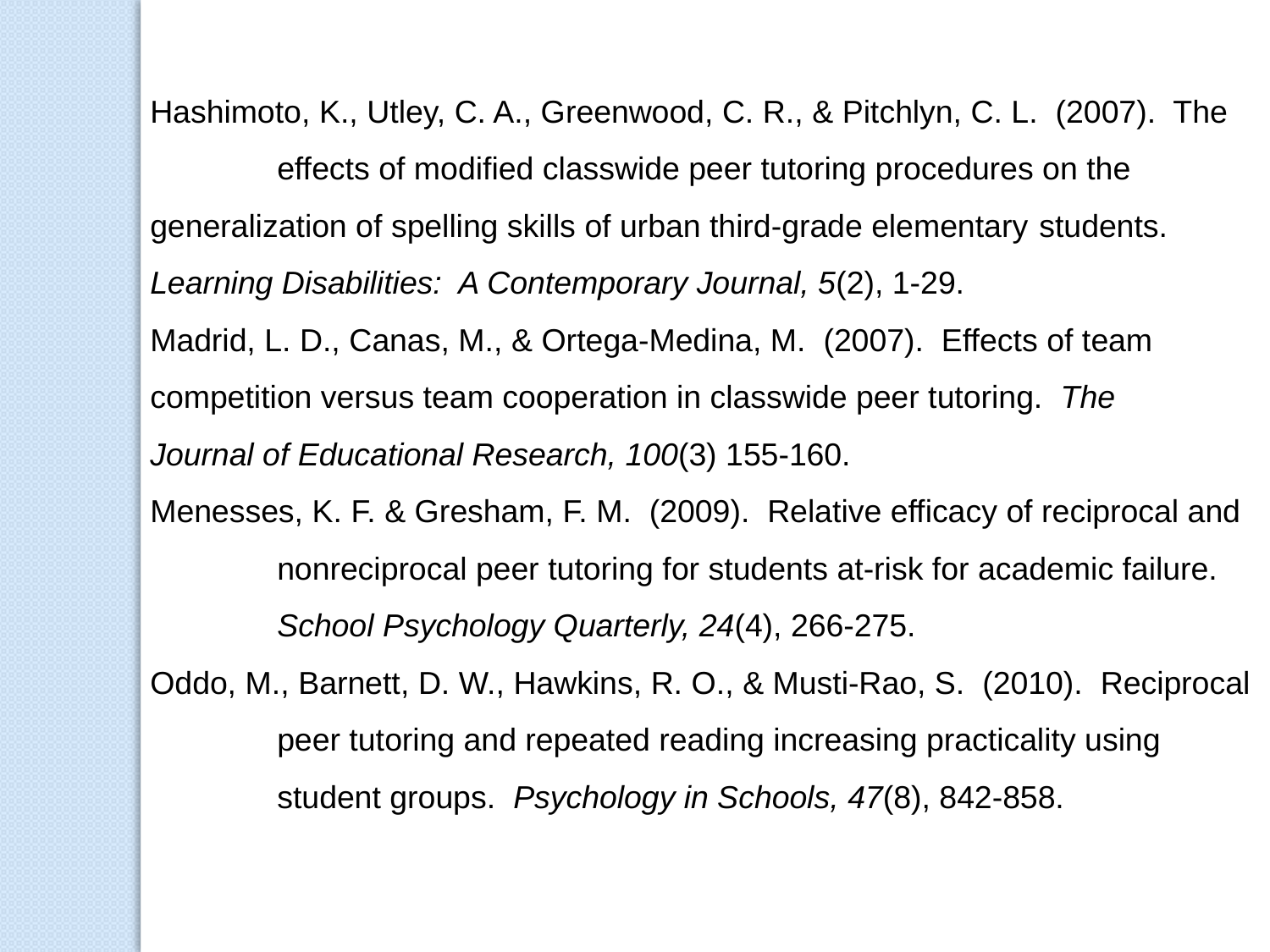

Hashimoto, K., Utley, C. A., Greenwood, C. R., & Pitchlyn, C. L.  (2007).  The 	effects of modified classwide peer tutoring procedures on the 	generalization of spelling skills of urban third-grade elementary 	students. Learning Disabilities:  A Contemporary Journal, 5(2), 1-29.
Madrid, L. D., Canas, M., & Ortega-Medina, M.  (2007).  Effects of team 	competition versus team cooperation in classwide peer tutoring.  The 	Journal of Educational Research, 100(3) 155-160.
Menesses, K. F. & Gresham, F. M.  (2009).  Relative efficacy of reciprocal and 	nonreciprocal peer tutoring for students at-risk for academic failure.  	School Psychology Quarterly, 24(4), 266-275.
Oddo, M., Barnett, D. W., Hawkins, R. O., & Musti-Rao, S.  (2010).  Reciprocal 	peer tutoring and repeated reading increasing practicality using 	student groups.  Psychology in Schools, 47(8), 842-858.